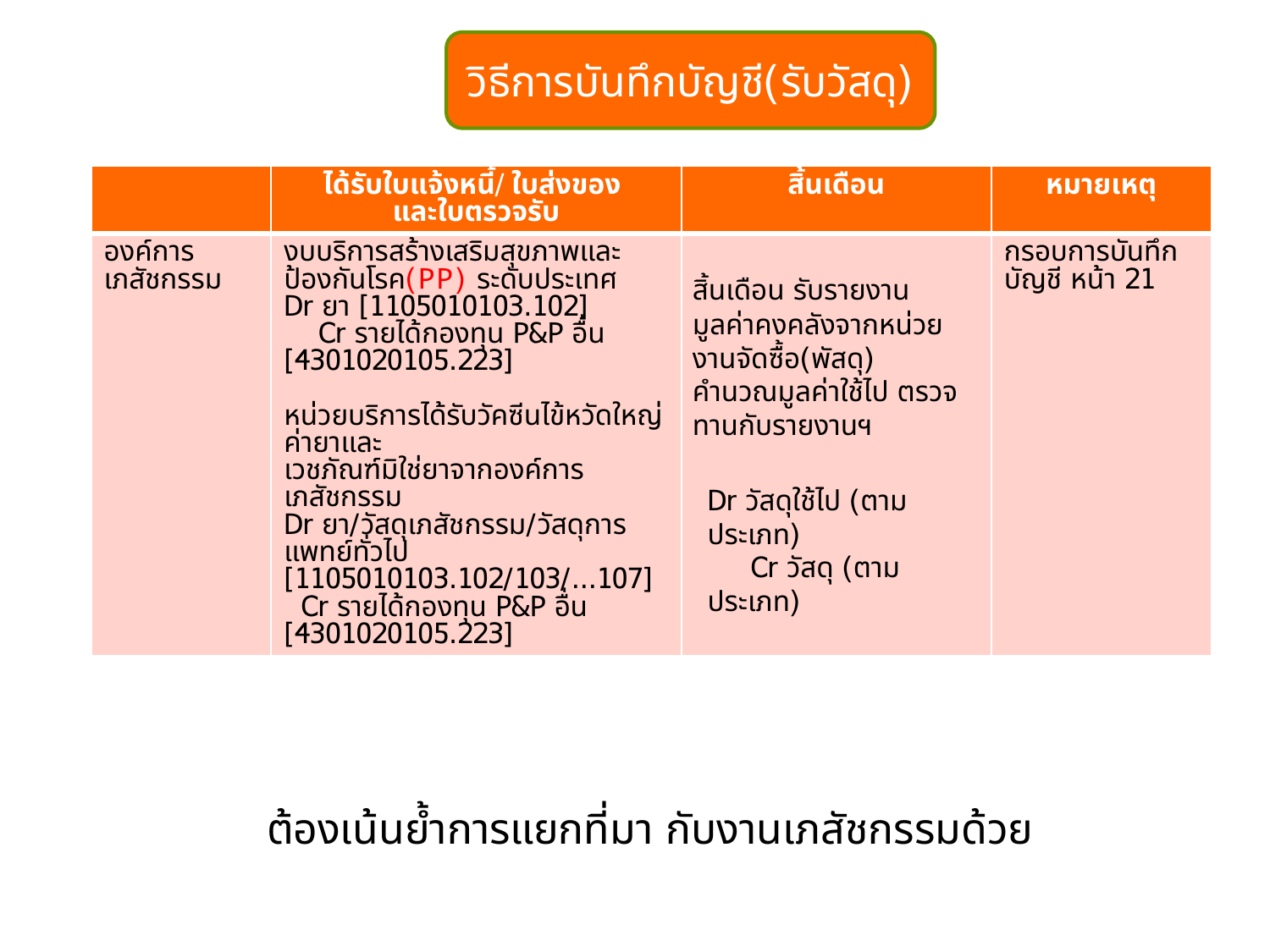

วิธีการบันทึกบัญชี(รับวัสดุ)
|  | ได้รับใบแจ้งหนี้/ใบส่งของ และใบตรวจรับ | สิ้นเดือน | หมายเหตุ |
| --- | --- | --- | --- |
| องค์การเภสัชกรรม | งบบริการสร้างเสริมสุขภาพและป้องกันโรค(PP) ระดับประเทศ Dr ยา [1105010103.102] Cr รายได้กองทุน P&P อื่น [4301020105.223] หน่วยบริการได้รับวัคซีนไข้หวัดใหญ่ ค่ายาและ เวชภัณฑ์มิใช่ยาจากองค์การเภสัชกรรม Dr ยา/วัสดุเภสัชกรรม/วัสดุการแพทย์ทั่วไป [1105010103.102/103/...107] Cr รายได้กองทุน P&P อื่น [4301020105.223] |  | กรอบการบันทึกบัญชี หน้า 21 |
สิ้นเดือน รับรายงานมูลค่าคงคลังจากหน่วยงานจัดซื้อ(พัสดุ)  คำนวณมูลค่าใช้ไป ตรวจทานกับรายงานฯ
Dr วัสดุใช้ไป (ตามประเภท)
     Cr วัสดุ (ตามประเภท)

ต้องเน้นย้ำการแยกที่มา กับงานเภสัชกรรมด้วย